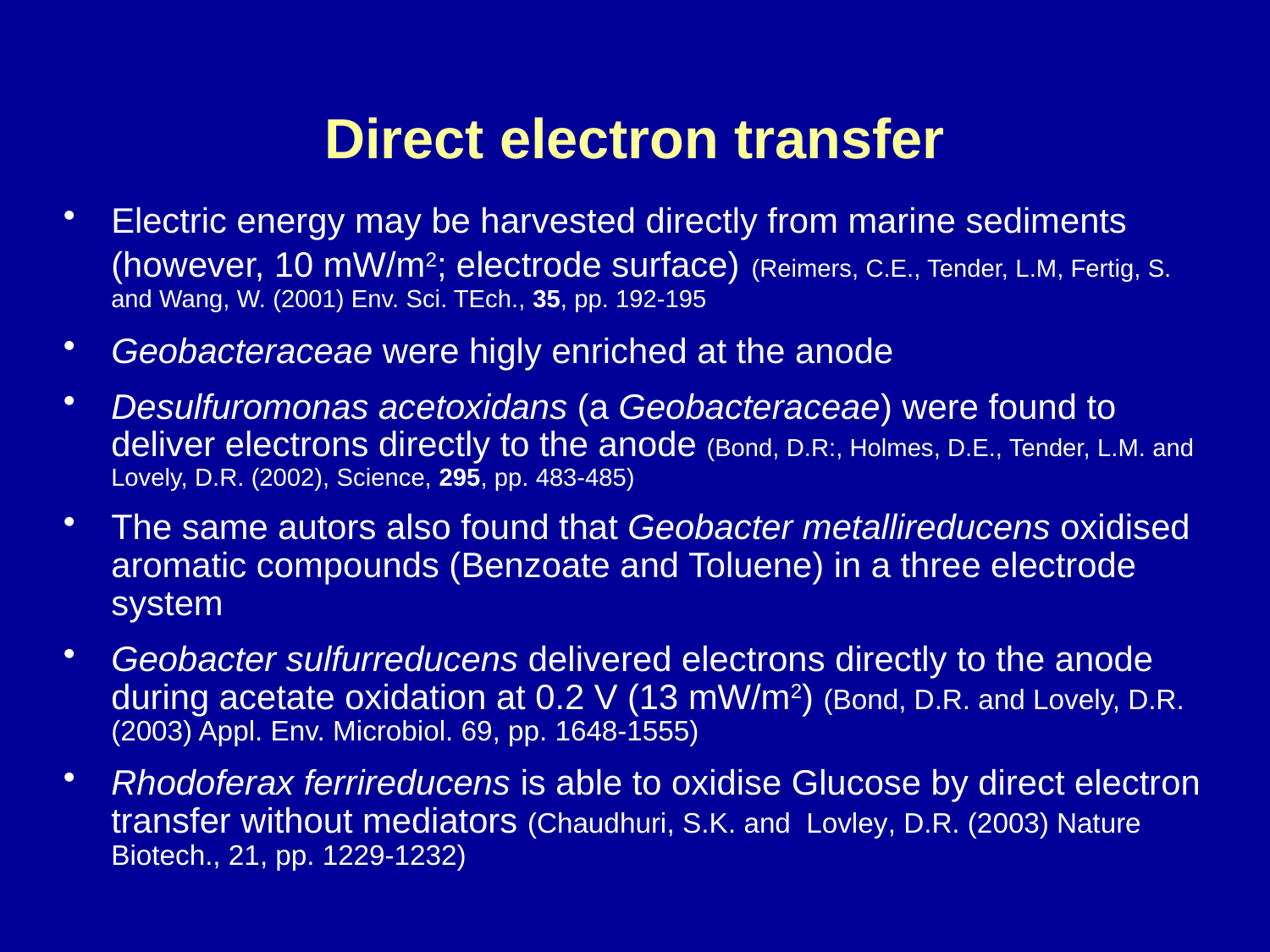

# Direct electron transfer
Electric energy may be harvested directly from marine sediments (however, 10 mW/m2; electrode surface) (Reimers, C.E., Tender, L.M, Fertig, S. and Wang, W. (2001) Env. Sci. TEch., 35, pp. 192-195
Geobacteraceae were higly enriched at the anode
Desulfuromonas acetoxidans (a Geobacteraceae) were found to deliver electrons directly to the anode (Bond, D.R:, Holmes, D.E., Tender, L.M. and Lovely, D.R. (2002), Science, 295, pp. 483-485)
The same autors also found that Geobacter metallireducens oxidised aromatic compounds (Benzoate and Toluene) in a three electrode system
Geobacter sulfurreducens delivered electrons directly to the anode during acetate oxidation at 0.2 V (13 mW/m2) (Bond, D.R. and Lovely, D.R. (2003) Appl. Env. Microbiol. 69, pp. 1648-1555)
Rhodoferax ferrireducens is able to oxidise Glucose by direct electron transfer without mediators (Chaudhuri, S.K. and  Lovley, D.R. (2003) Nature Biotech., 21, pp. 1229-1232)